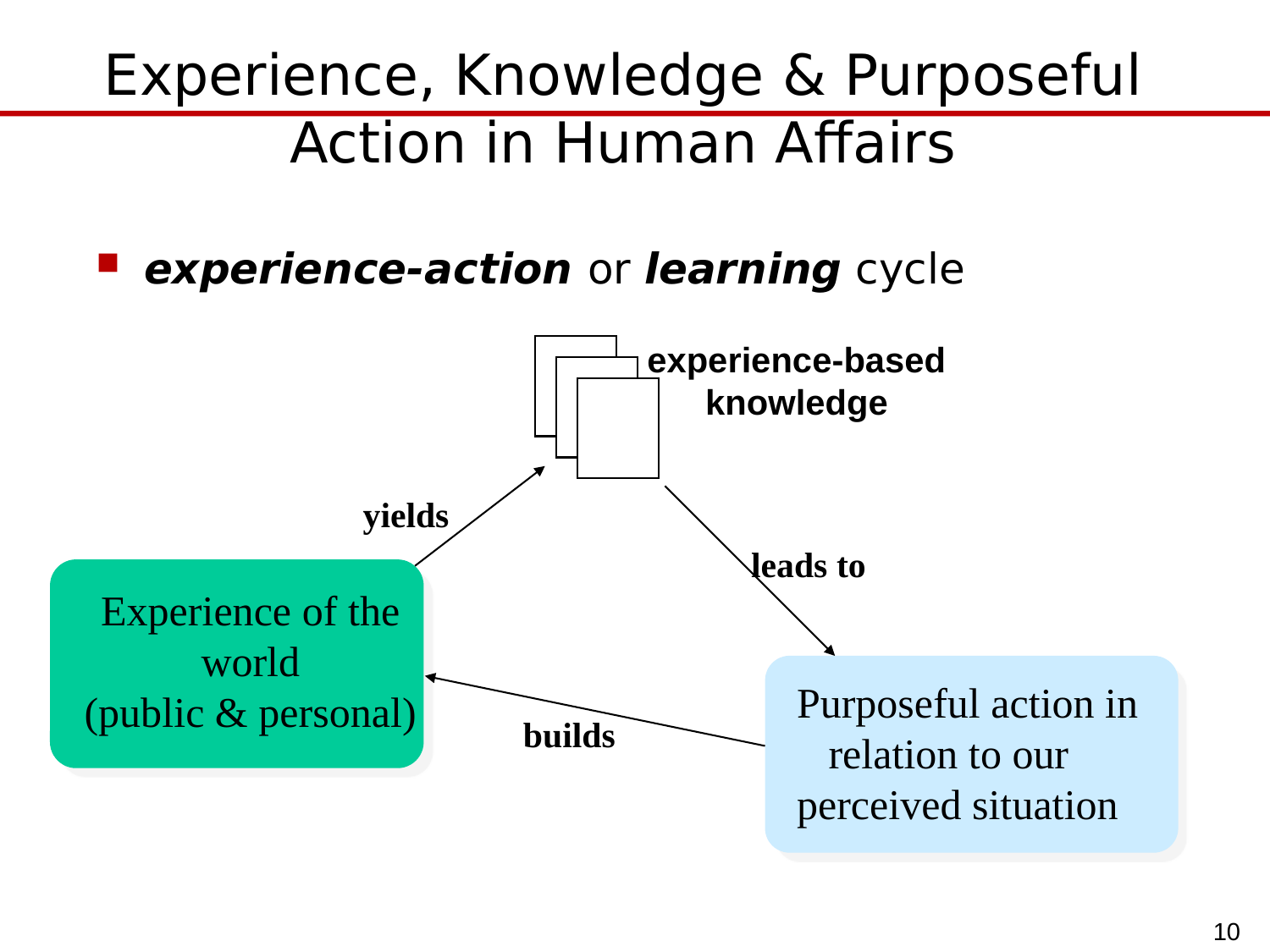

# Experience, Knowledge & Purposeful Action in Human Affairs
experience-action or learning cycle
experience-based
knowledge

yields

leads to

Experience of the
world
(public & personal)

Purposeful action
in relation to
our perceived situation
Purposeful action in
   relation to our
perceived situation

builds
10